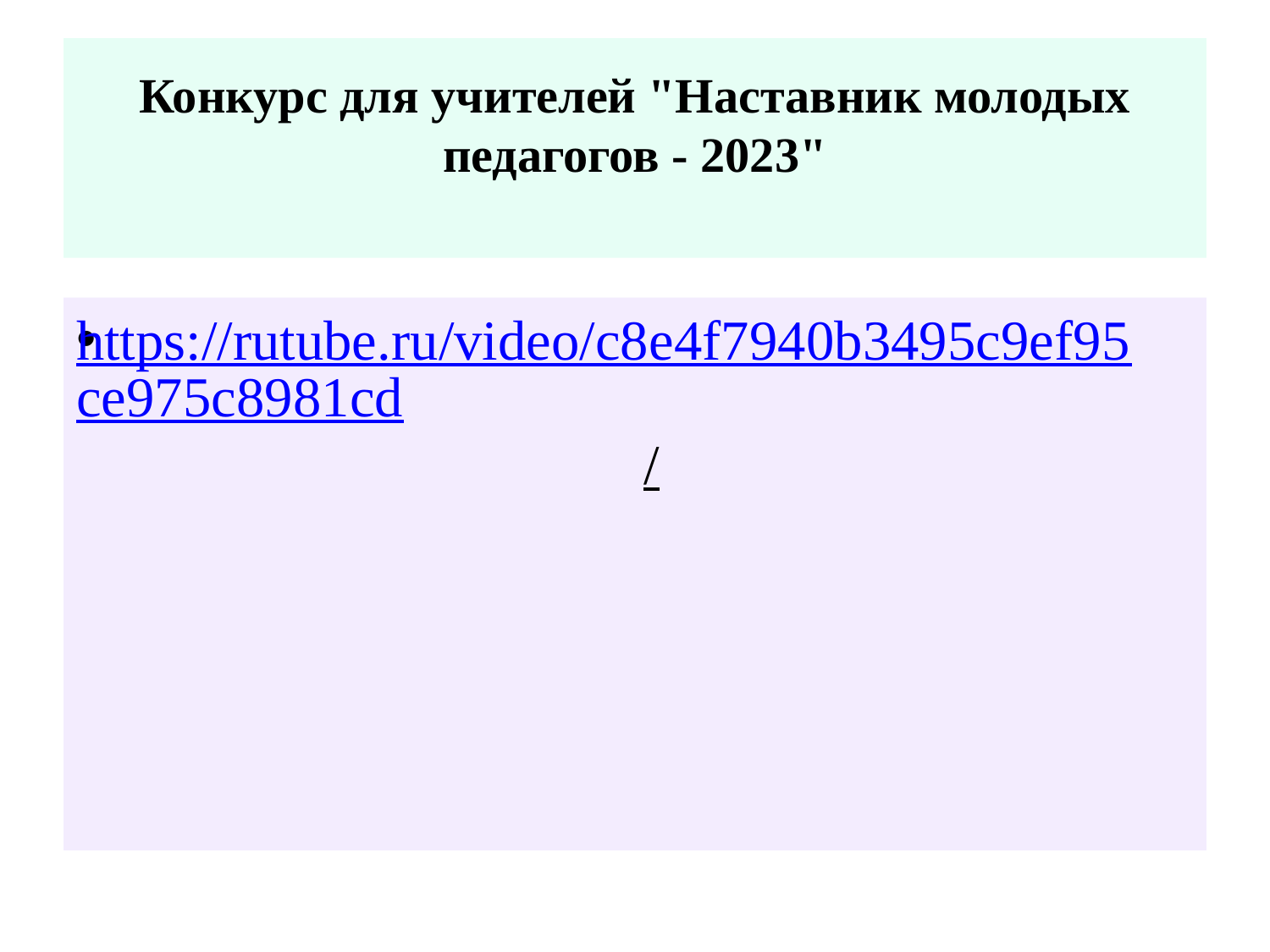

# Конкурс для учителей "Наставник молодых педагогов - 2023"
https://rutube.ru/video/c8e4f7940b3495c9ef95ce975c8981cd/